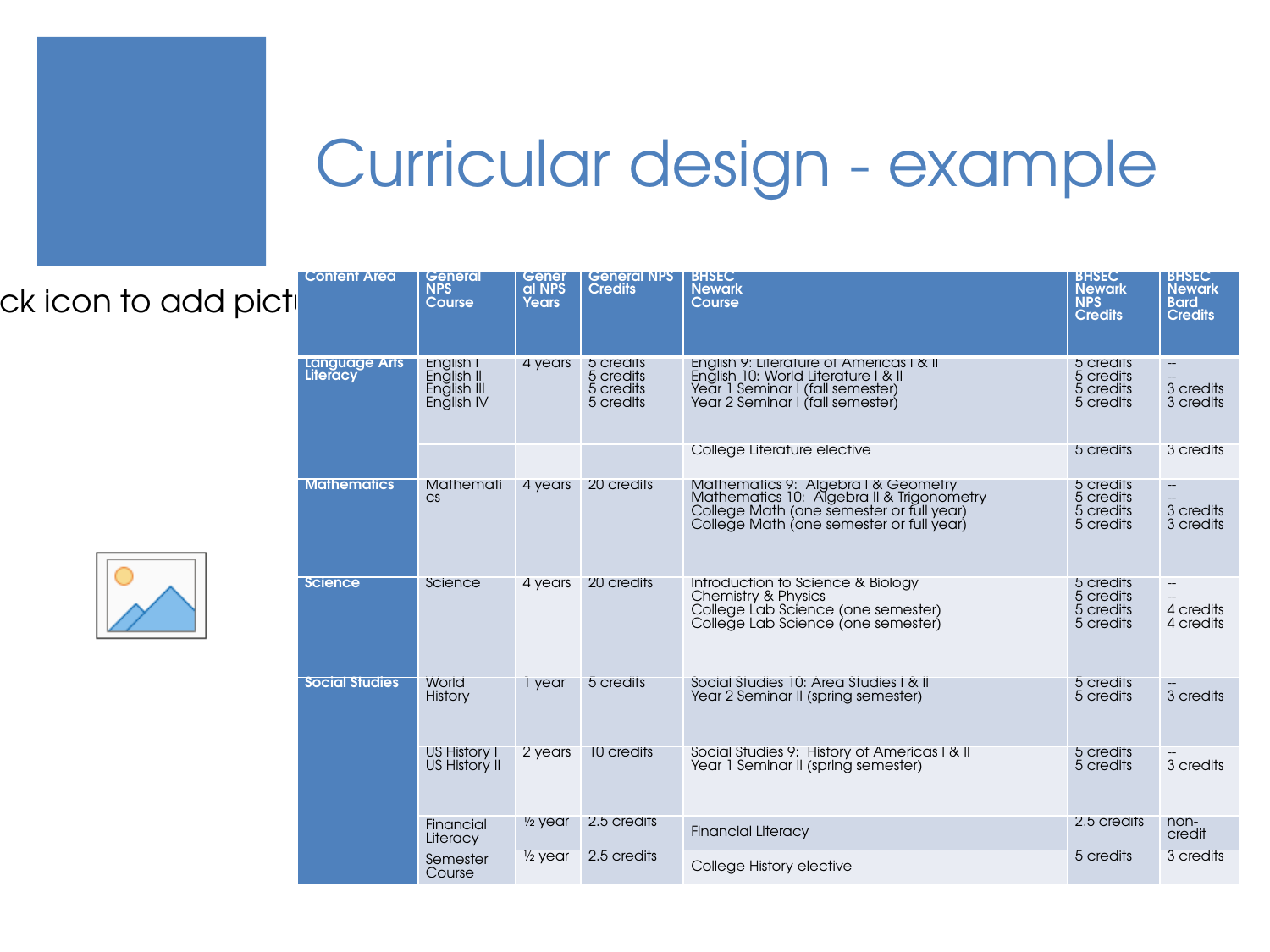

# Curricular design - example
| Content Area | General NPS Course | General NPS Years | General NPS Credits | BHSEC Newark Course | BHSEC Newark NPS Credits | BHSEC Newark Bard Credits |
| --- | --- | --- | --- | --- | --- | --- |
| Language Arts Literacy | English I English II English III English IV | 4 years | 5 credits 5 credits 5 credits 5 credits | English 9: Literature of Americas I & II English 10: World Literature I & II Year 1 Seminar I (fall semester) Year 2 Seminar I (fall semester) | 5 credits 5 credits 5 credits 5 credits | -- -- 3 credits 3 credits |
|  |  |  |  | College Literature elective | 5 credits | 3 credits |
| Mathematics | Mathematics | 4 years | 20 credits | Mathematics 9: Algebra I & Geometry Mathematics 10: Algebra II & Trigonometry College Math (one semester or full year) College Math (one semester or full year) | 5 credits 5 credits 5 credits 5 credits | -- -- 3 credits 3 credits |
| Science | Science | 4 years | 20 credits | Introduction to Science & Biology Chemistry & Physics College Lab Science (one semester) College Lab Science (one semester) | 5 credits 5 credits 5 credits 5 credits | -- -- 4 credits 4 credits |
| Social Studies | World History | 1 year | 5 credits | Social Studies 10: Area Studies I & II Year 2 Seminar II (spring semester) | 5 credits 5 credits | -- 3 credits |
|  | US History I US History II | 2 years | 10 credits | Social Studies 9: History of Americas I & II Year 1 Seminar II (spring semester) | 5 credits 5 credits | -- 3 credits |
|  | Financial Literacy | ½ year | 2.5 credits | Financial Literacy | 2.5 credits | non-credit |
|  | Semester Course | ½ year | 2.5 credits | College History elective | 5 credits | 3 credits |